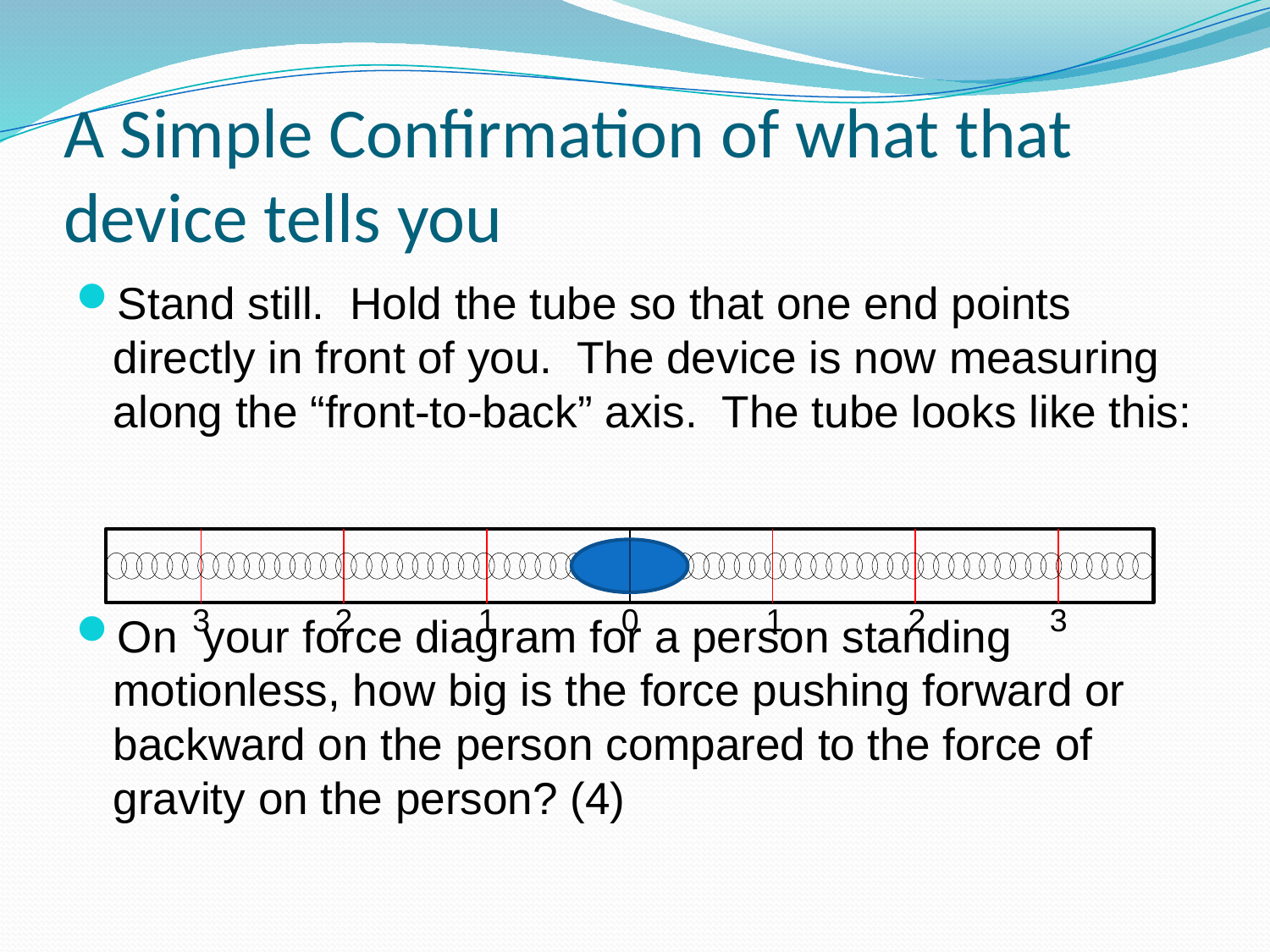

# A Simple Confirmation of what that device tells you
Stand still.  Hold the tube so that one end points directly in front of you.  The device is now measuring along the “front-to-back” axis.  The tube looks like this:
On  your force diagram for a person standing motionless, how big is the force pushing forward or backward on the person compared to the force of gravity on the person? (4)

3
2
1
0
1
2
3